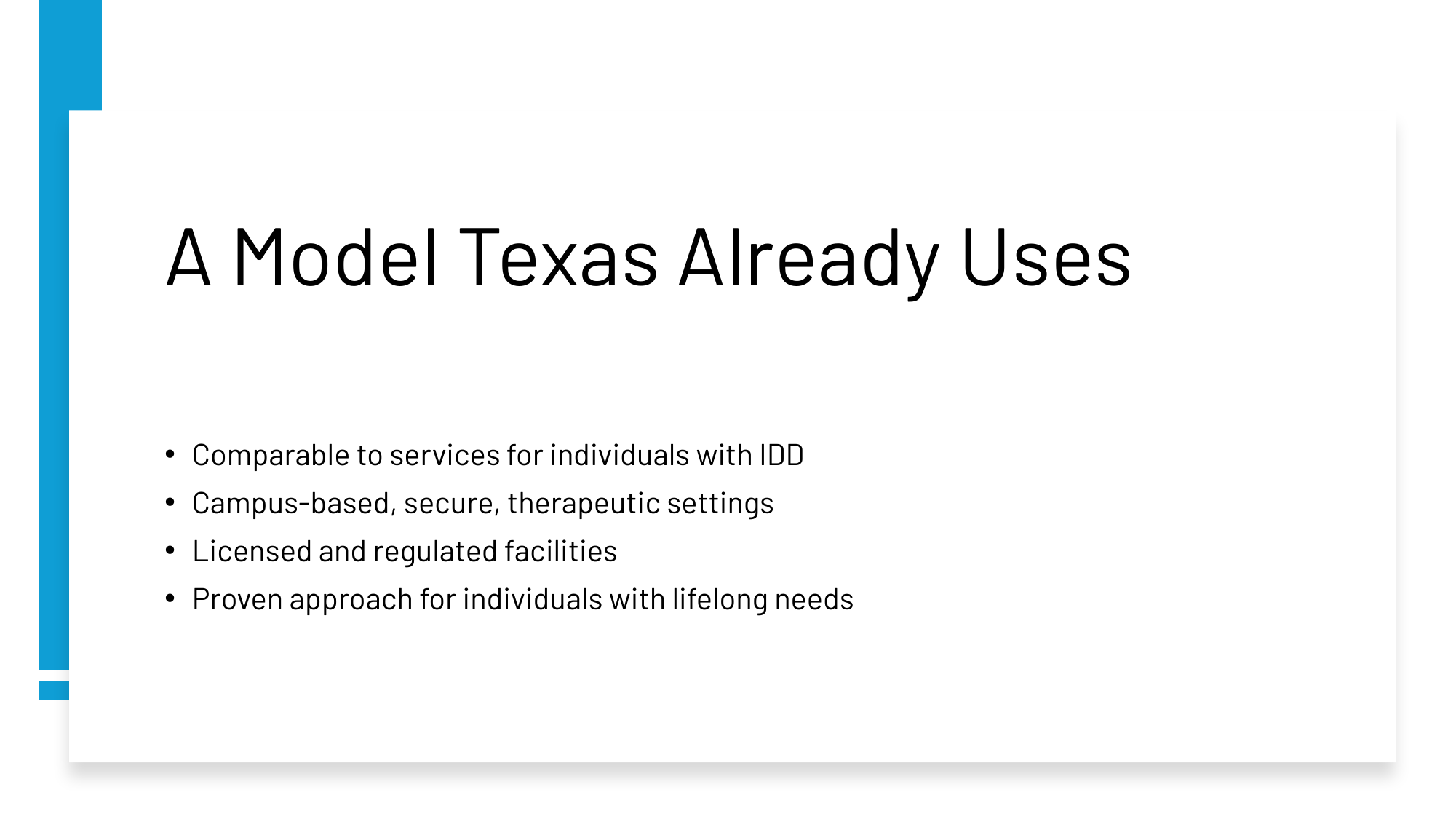

# A Model Texas Already Uses

Comparable to services for individuals with IDD
Campus-based, secure, therapeutic settings
Licensed and regulated facilities
Proven approach for individuals with lifelong needs